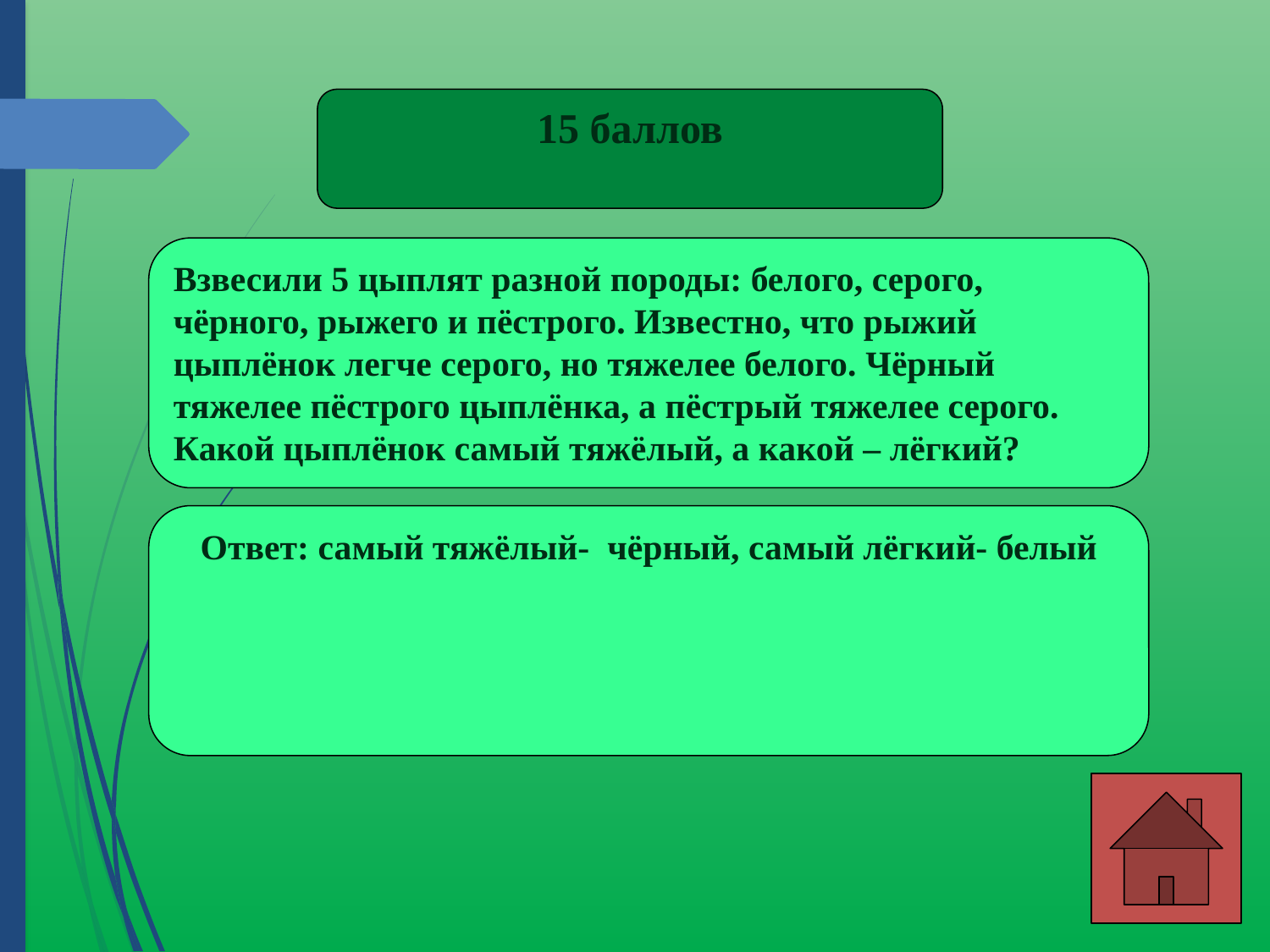

15 баллов
Взвесили 5 цыплят разной породы: белого, серого, чёрного, рыжего и пёстрого. Известно, что рыжий цыплёнок легче серого, но тяжелее белого. Чёрный тяжелее пёстрого цыплёнка, а пёстрый тяжелее серого. Какой цыплёнок самый тяжёлый, а какой – лёгкий?
Ответ: самый тяжёлый-  чёрный, самый лёгкий- белый